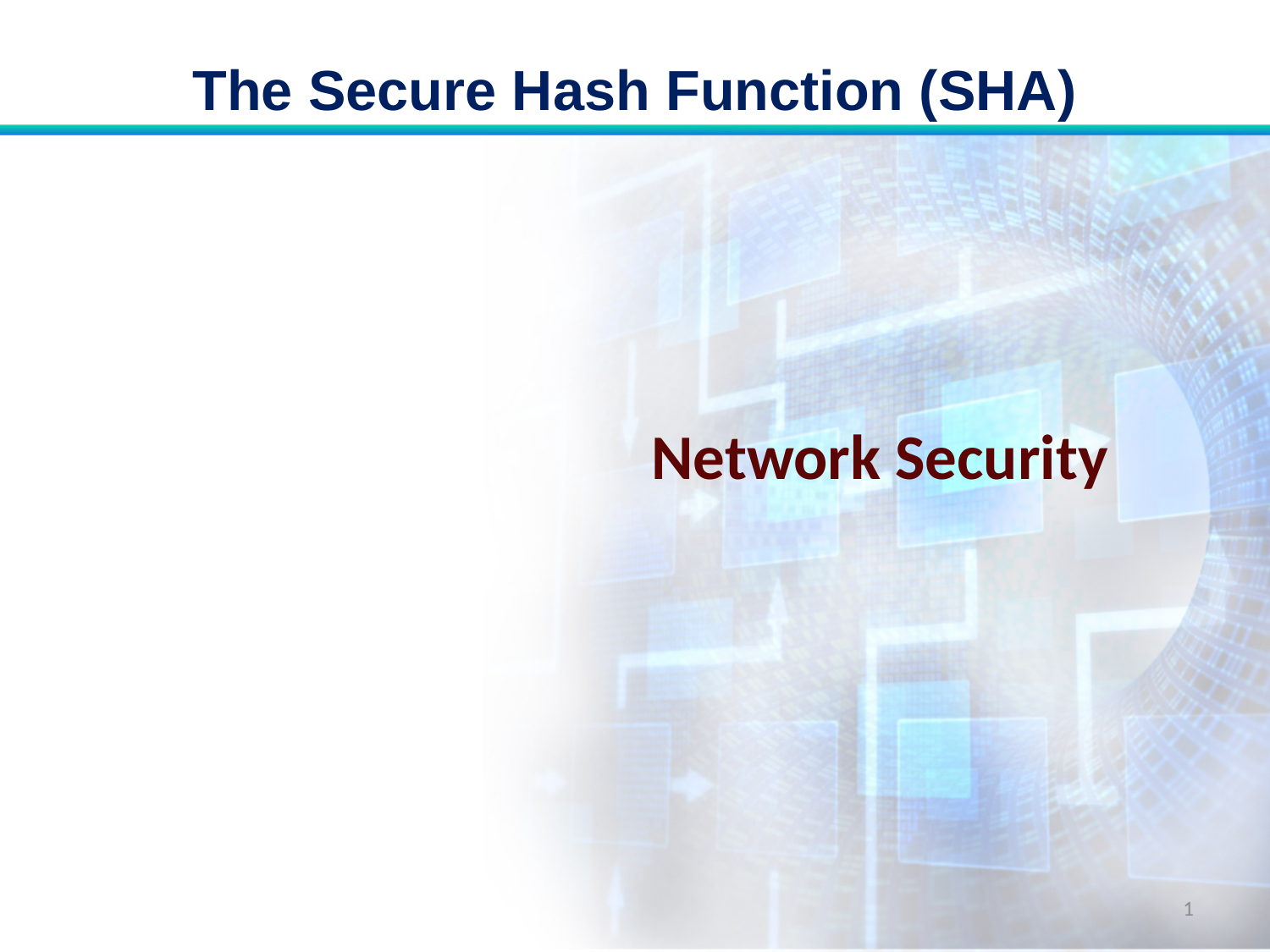

# The Secure Hash Function (SHA)
Network Security
1